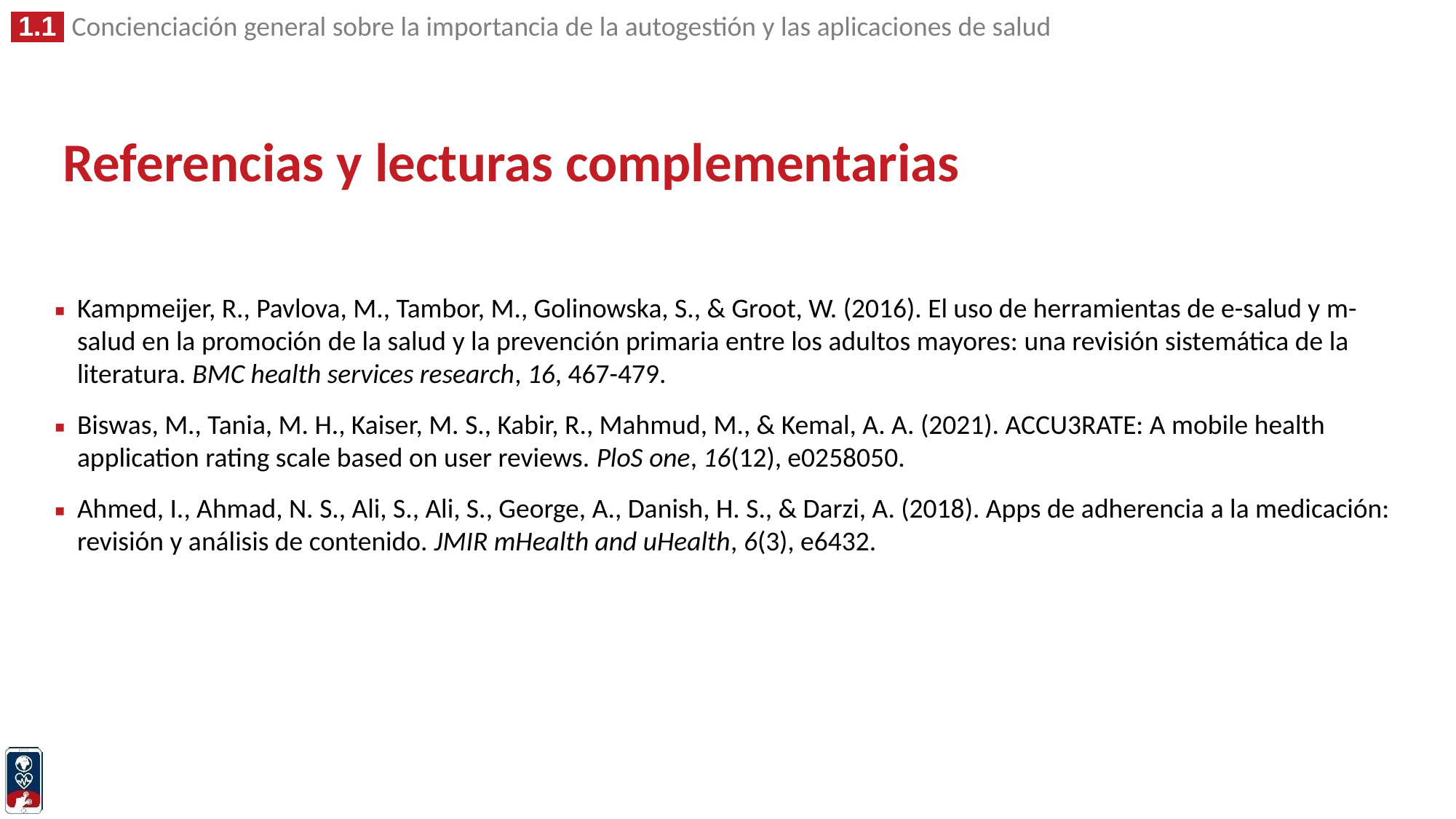

Referencias y lecturas complementarias
Kampmeijer, R., Pavlova, M., Tambor, M., Golinowska, S., & Groot, W. (2016). El uso de herramientas de e-salud y m-salud en la promoción de la salud y la prevención primaria entre los adultos mayores: una revisión sistemática de la literatura. BMC health services research, 16, 467-479.
Biswas, M., Tania, M. H., Kaiser, M. S., Kabir, R., Mahmud, M., & Kemal, A. A. (2021). ACCU3RATE: A mobile health application rating scale based on user reviews. PloS one, 16(12), e0258050.
Ahmed, I., Ahmad, N. S., Ali, S., Ali, S., George, A., Danish, H. S., & Darzi, A. (2018). Apps de adherencia a la medicación: revisión y análisis de contenido. JMIR mHealth and uHealth, 6(3), e6432.